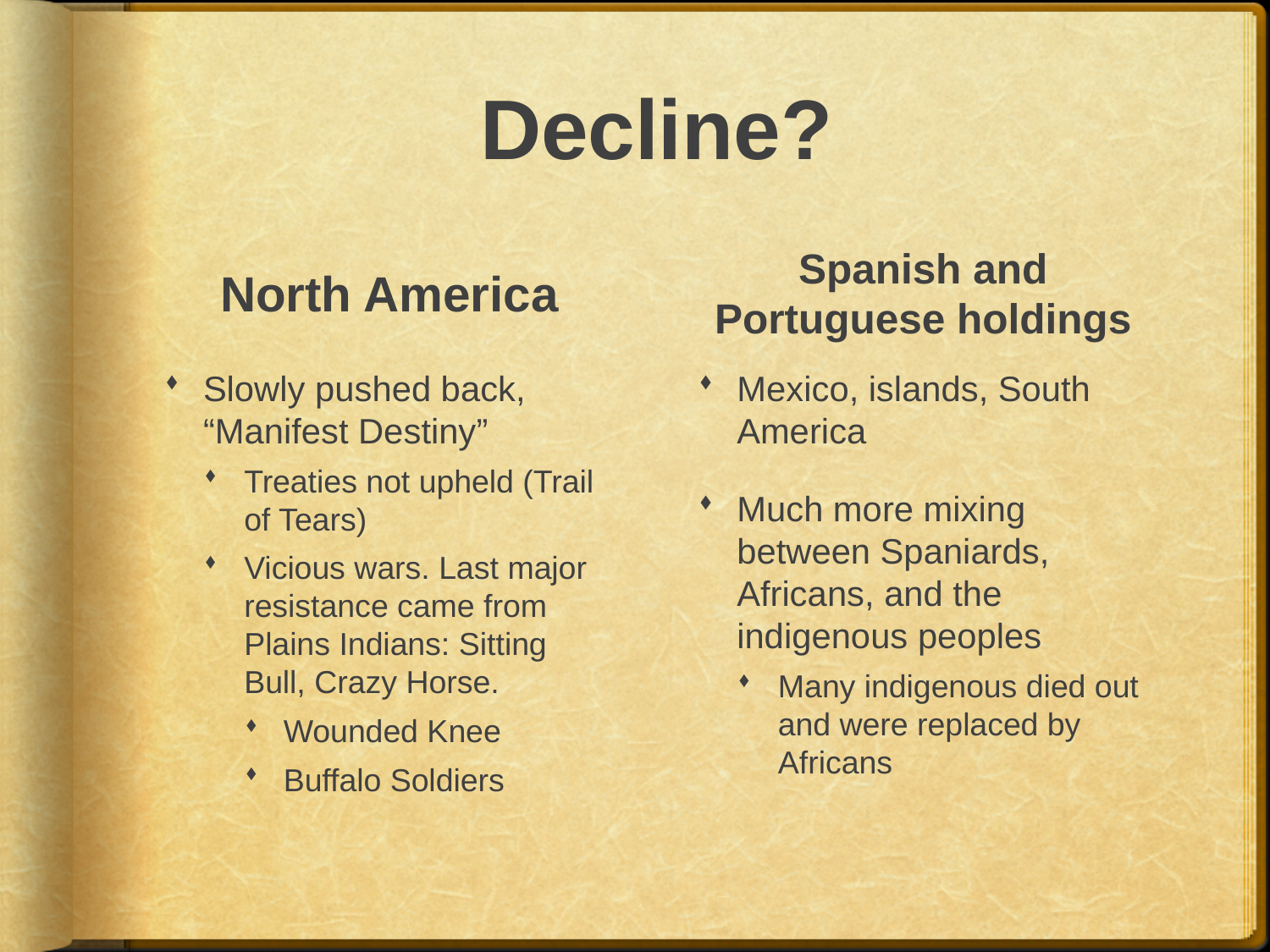

# Decline?
North America
Spanish and Portuguese holdings
Slowly pushed back, “Manifest Destiny”
Treaties not upheld (Trail of Tears)
Vicious wars. Last major resistance came from Plains Indians: Sitting Bull, Crazy Horse.
Wounded Knee
Buffalo Soldiers
Mexico, islands, South America
Much more mixing between Spaniards, Africans, and the indigenous peoples
Many indigenous died out and were replaced by Africans